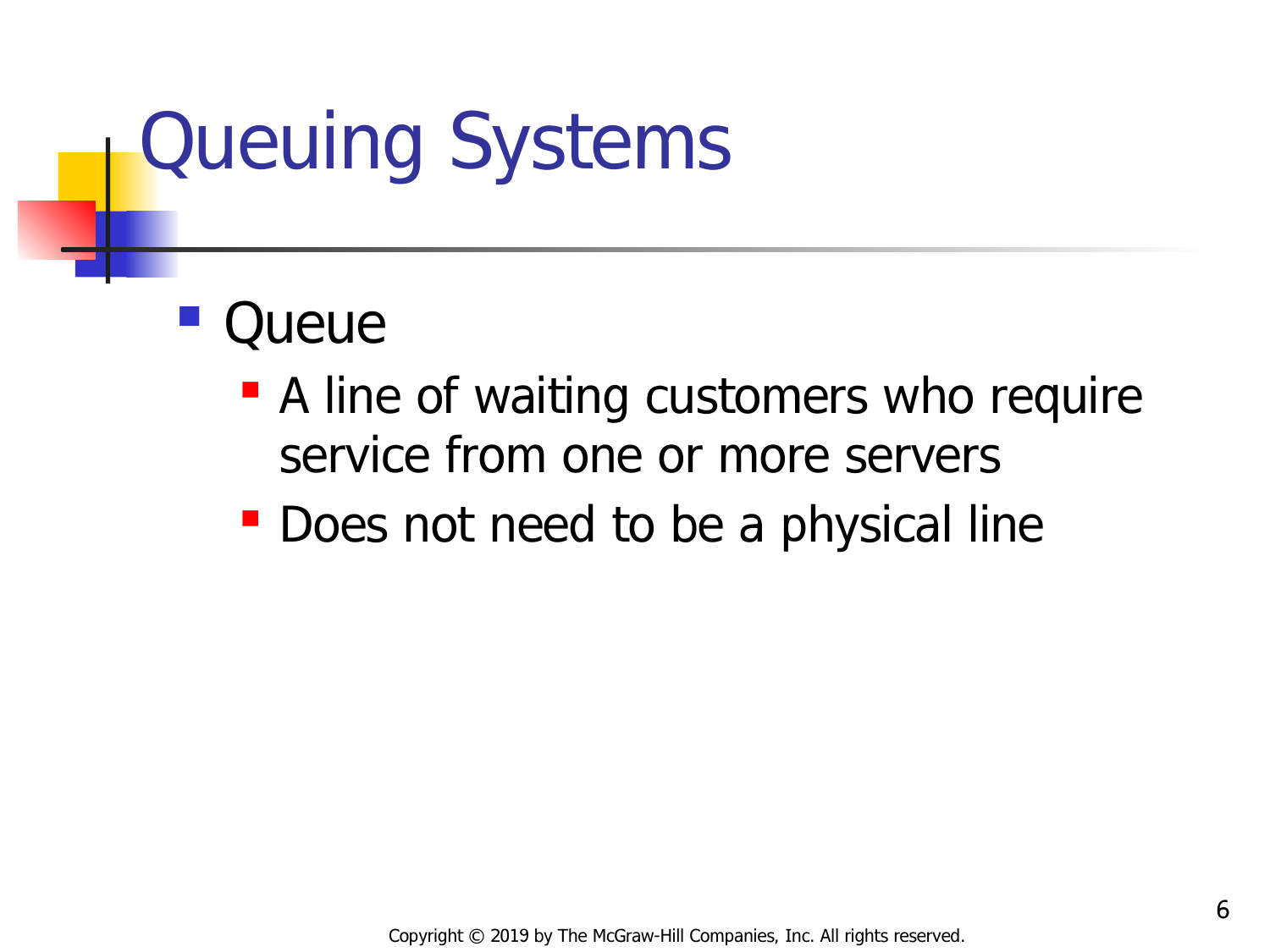

# Queuing Systems
Queue
A line of waiting customers who require service from one or more servers
Does not need to be a physical line
6
Copyright © 2019 by The McGraw-Hill Companies, Inc. All rights reserved.